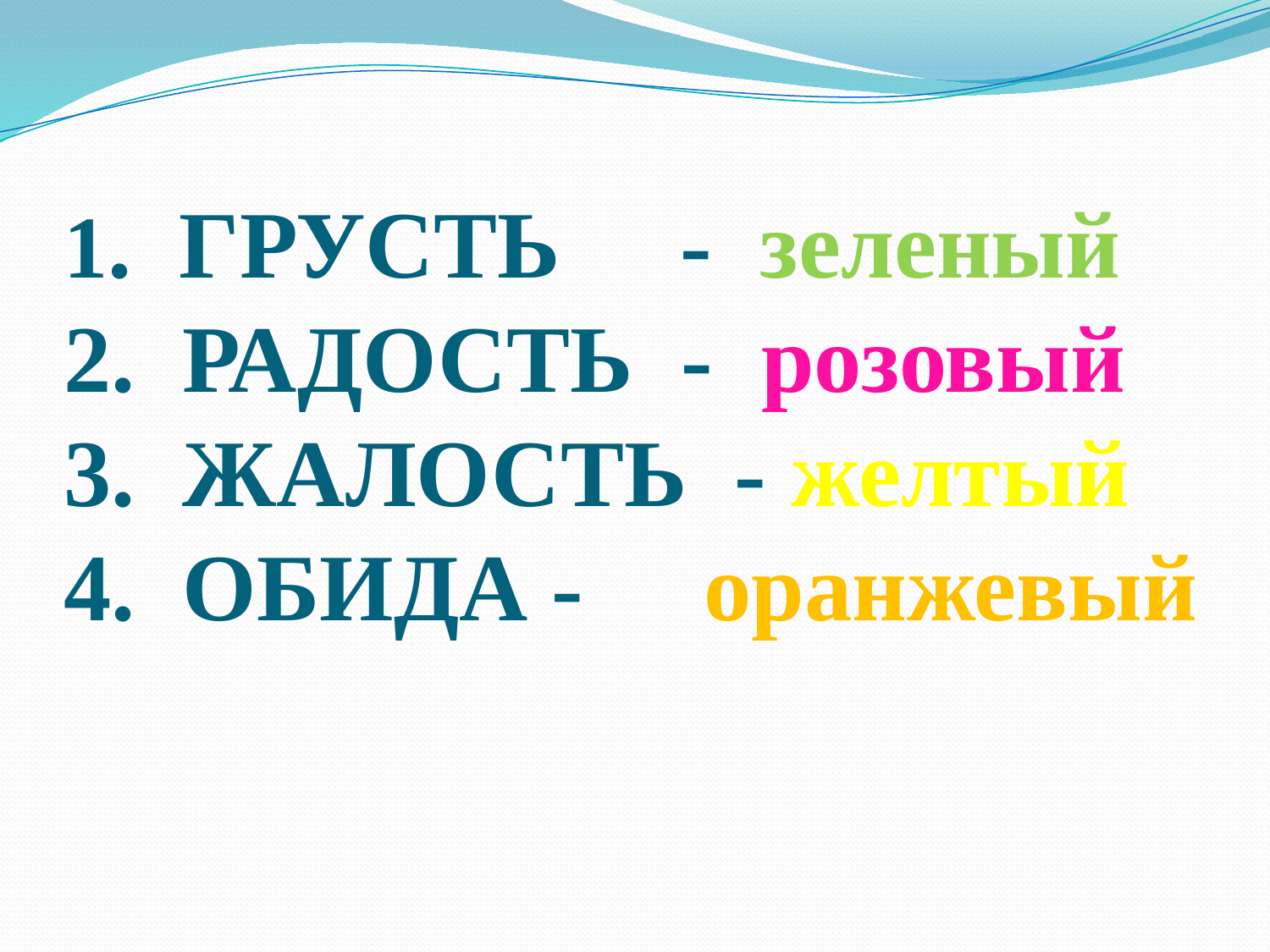

# 1.  ГРУСТЬ     -  зеленый 2.  РАДОСТЬ  -  розовый 3.  ЖАЛОСТЬ  - желтый 4.  ОБИДА -     оранжевый